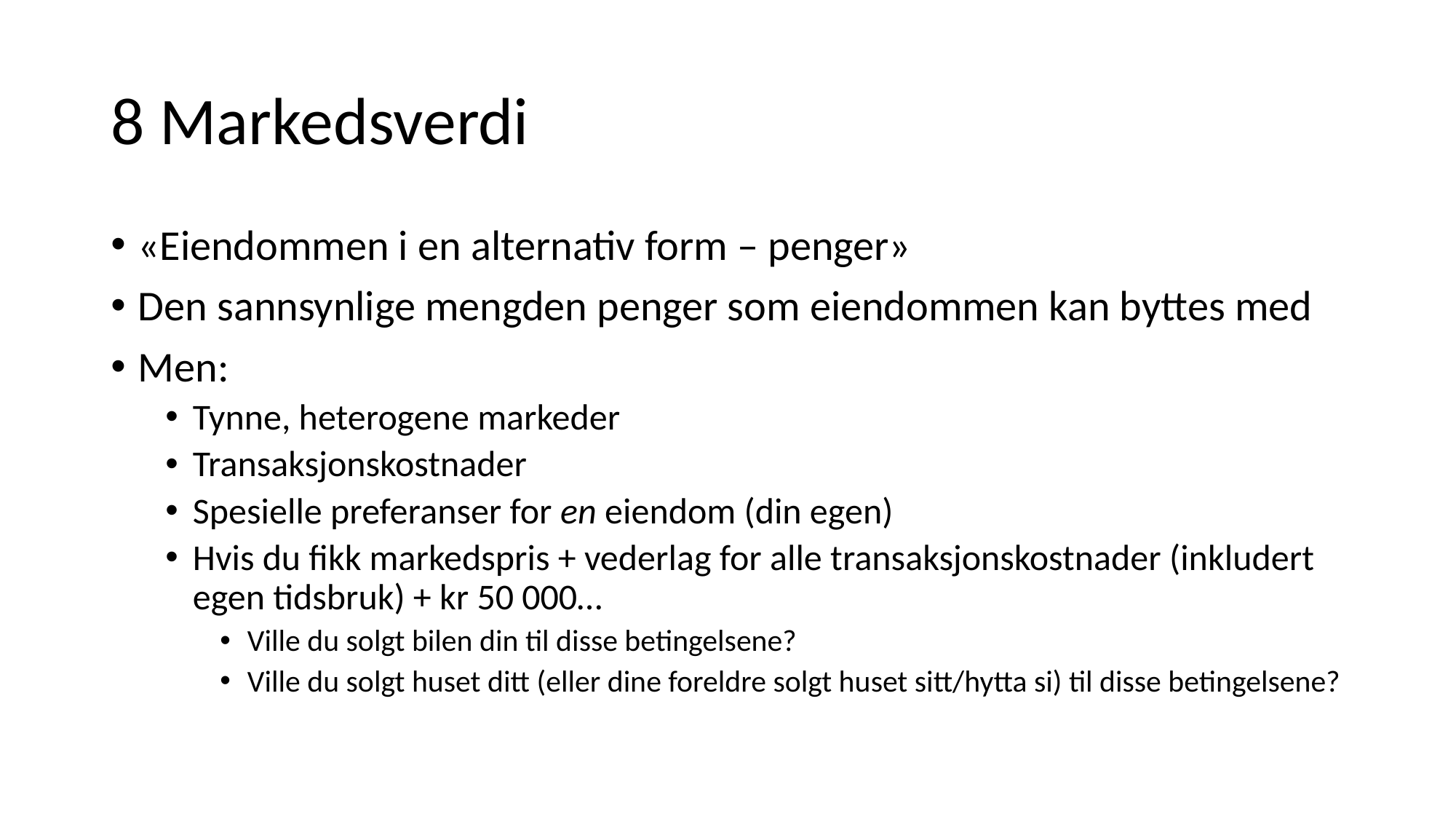

# 8 Markedsverdi
«Eiendommen i en alternativ form – penger»
Den sannsynlige mengden penger som eiendommen kan byttes med
Men:
Tynne, heterogene markeder
Transaksjonskostnader
Spesielle preferanser for en eiendom (din egen)
Hvis du fikk markedspris + vederlag for alle transaksjonskostnader (inkludert egen tidsbruk) + kr 50 000…
Ville du solgt bilen din til disse betingelsene?
Ville du solgt huset ditt (eller dine foreldre solgt huset sitt/hytta si) til disse betingelsene?